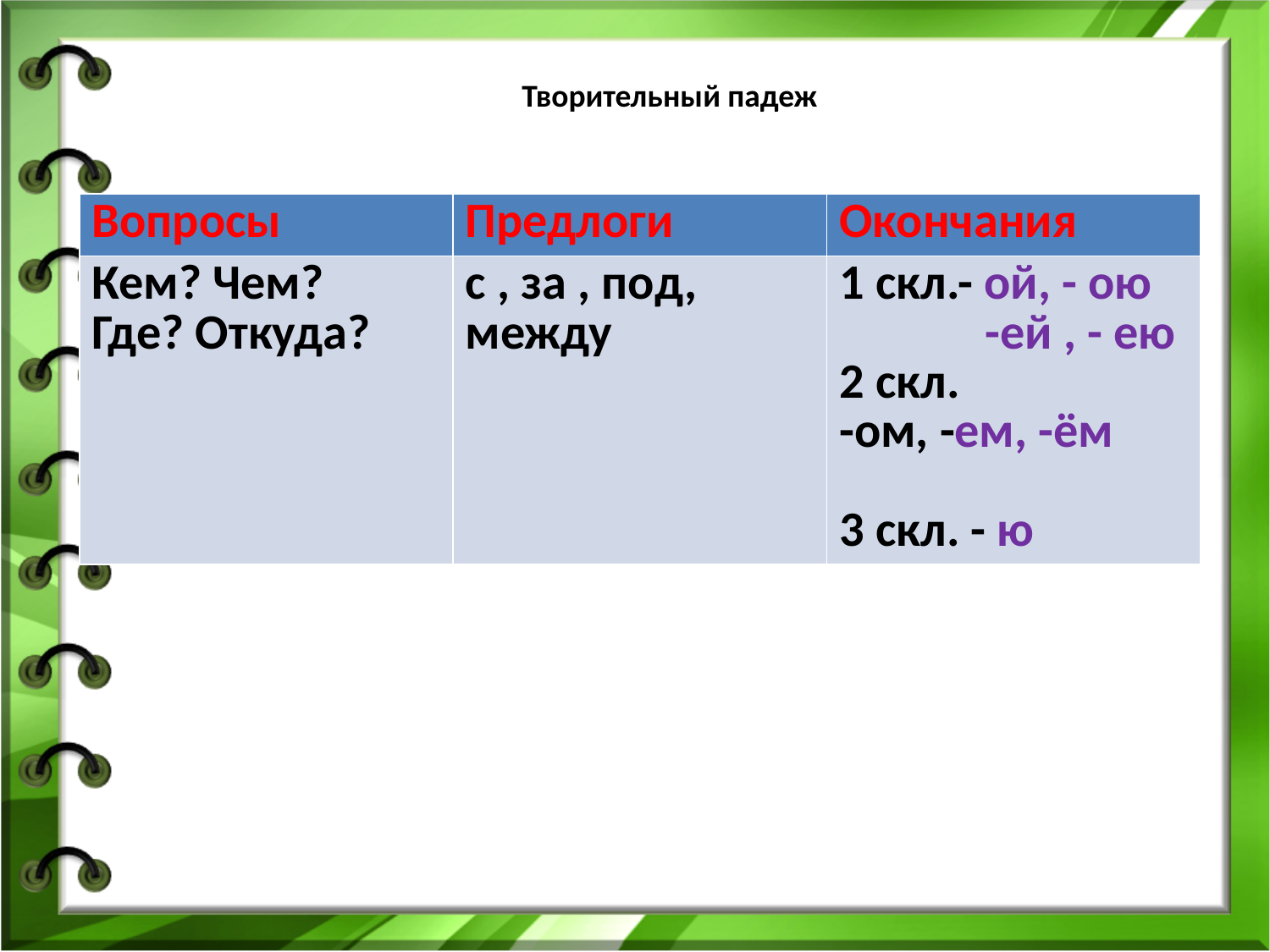

Творительный падеж
| Вопросы | Предлоги | Окончания |
| --- | --- | --- |
| Кем? Чем? Где? Откуда? | с , за , под, между | 1 скл.- ой, - ою -ей , - ею 2 скл. -ом, -ем, -ём 3 скл. - ю |